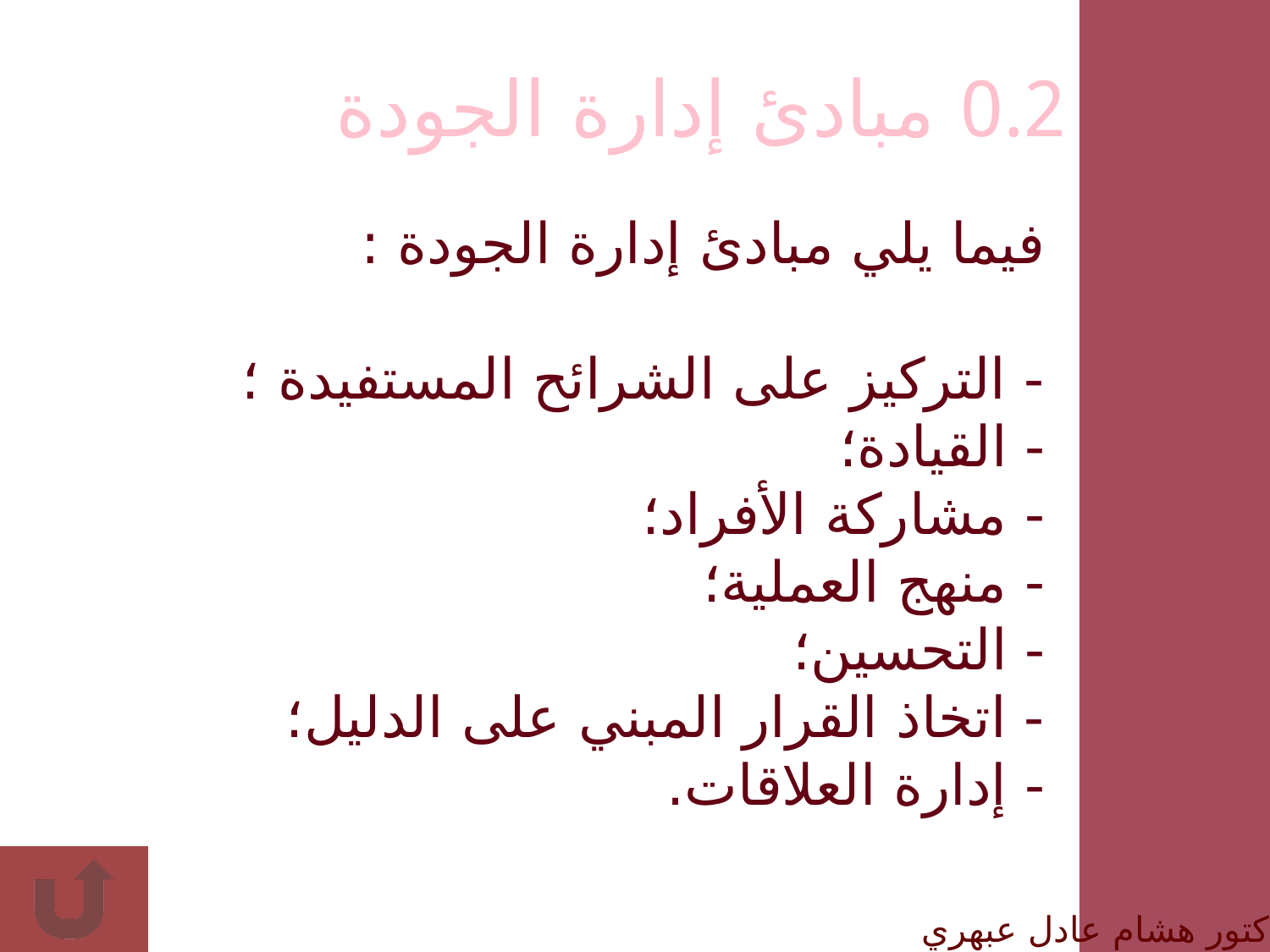

0.2 مبادئ إدارة الجودة
فيما يلي مبادئ إدارة الجودة :

- التركيز على الشرائح المستفيدة ؛
- القيادة؛
- مشاركة الأفراد؛
- منهج العملية؛
- التحسين؛
- اتخاذ القرار المبني على الدليل؛
- إدارة العلاقات.

الدكتور هشام عادل عبهري